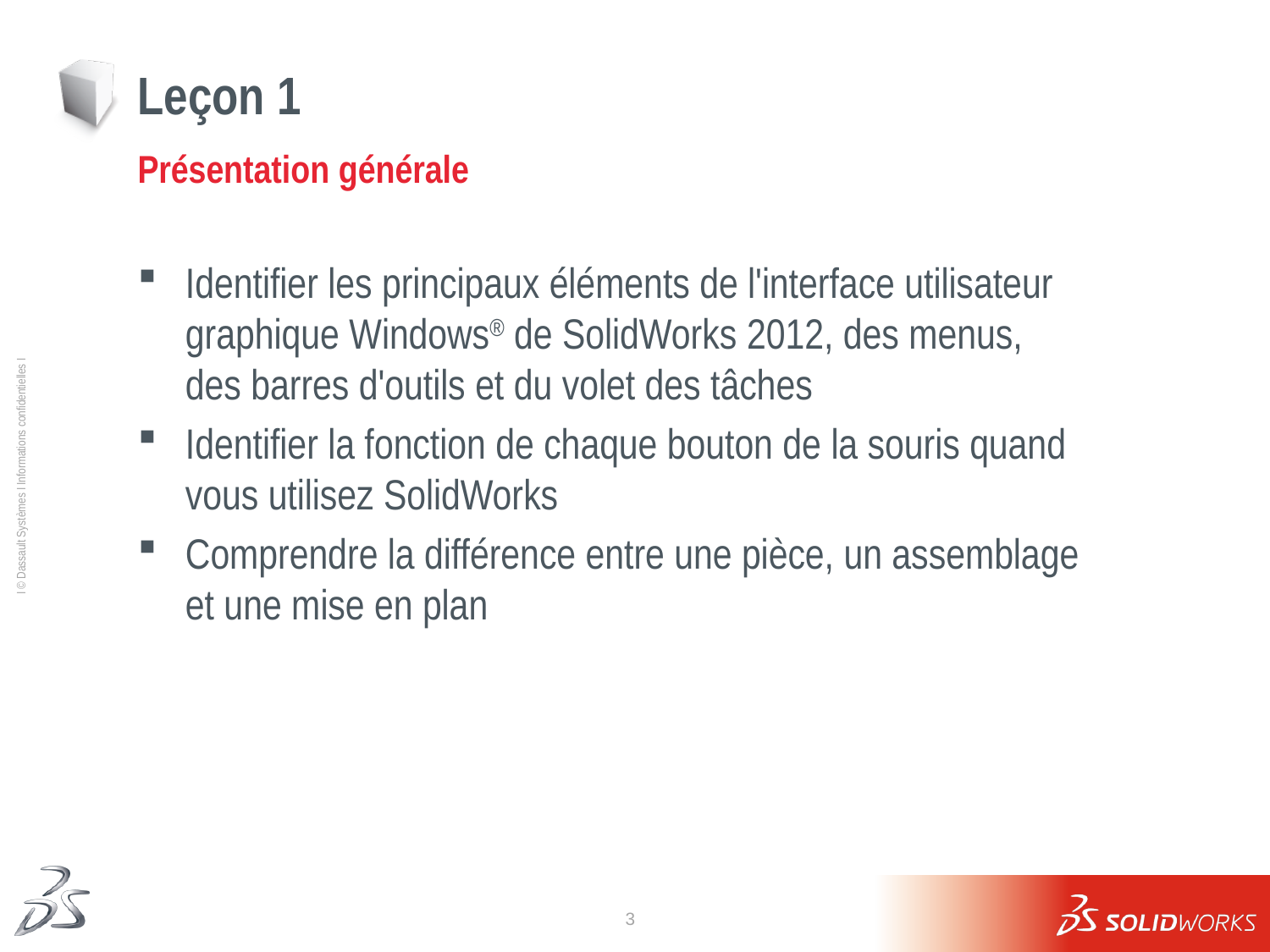

# Leçon 1
Présentation générale
Identifier les principaux éléments de l'interface utilisateur graphique Windows® de SolidWorks 2012, des menus,
des barres d'outils et du volet des tâches
Identifier la fonction de chaque bouton de la souris quand
vous utilisez SolidWorks
Comprendre la différence entre une pièce, un assemblage
et une mise en plan